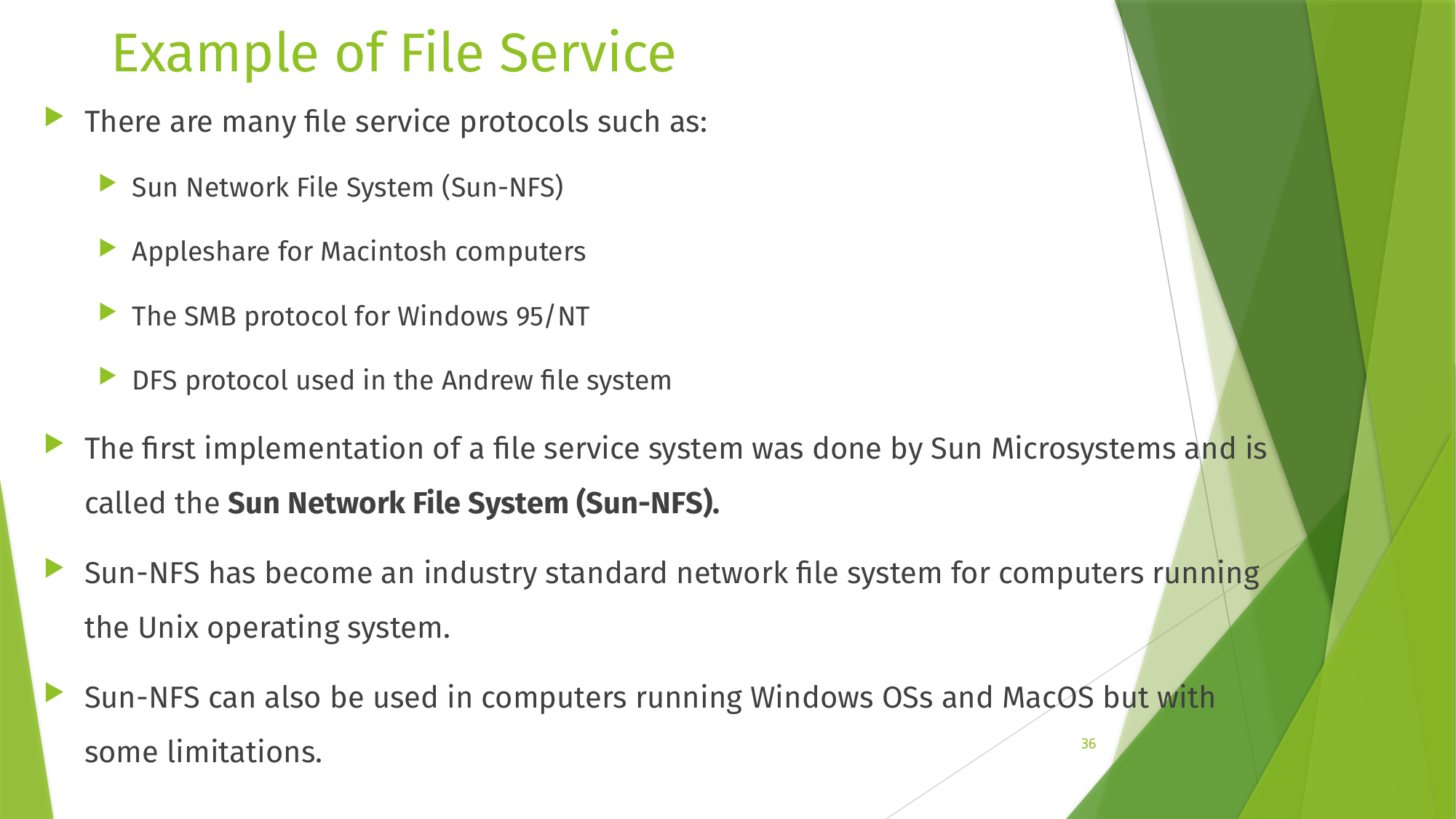

# Example of File Service
There are many file service protocols such as:
Sun Network File System (Sun-NFS)
Appleshare for Macintosh computers
The SMB protocol for Windows 95/NT
DFS protocol used in the Andrew file system
The first implementation of a file service system was done by Sun Microsystems and is called the Sun Network File System (Sun-NFS).
Sun-NFS has become an industry standard network file system for computers running the Unix operating system.
Sun-NFS can also be used in computers running Windows OSs and MacOS but with some limitations.
36